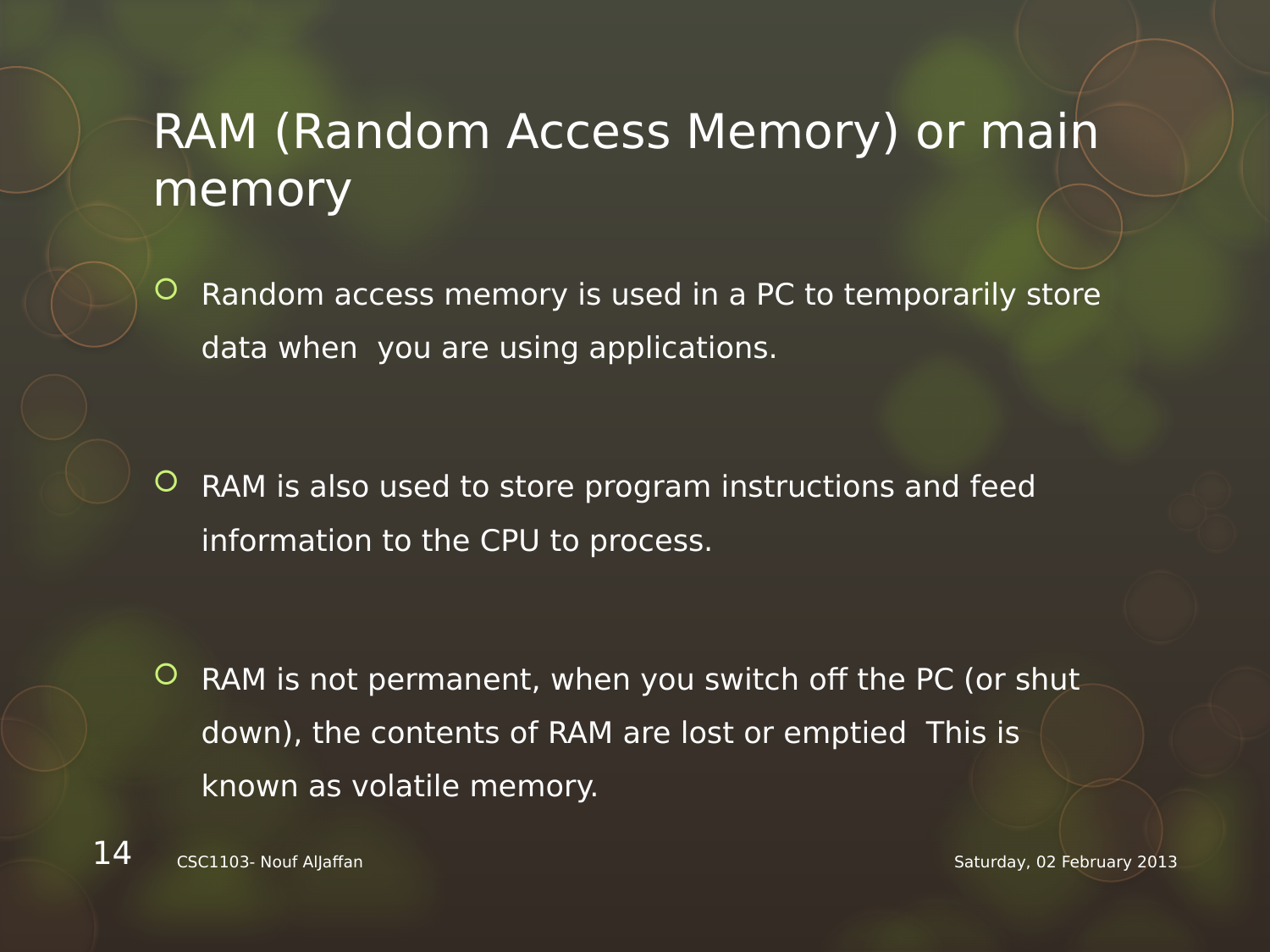

# RAM (Random Access Memory) or main memory
Random access memory is used in a PC to temporarily store data when  you are using applications.

RAM is also used to store program instructions and feed information to the CPU to process.

RAM is not permanent, when you switch off the PC (or shut down), the contents of RAM are lost or emptied  This is known as volatile memory.

14
CSC1103- Nouf AlJaffan
Saturday, 02 February 2013